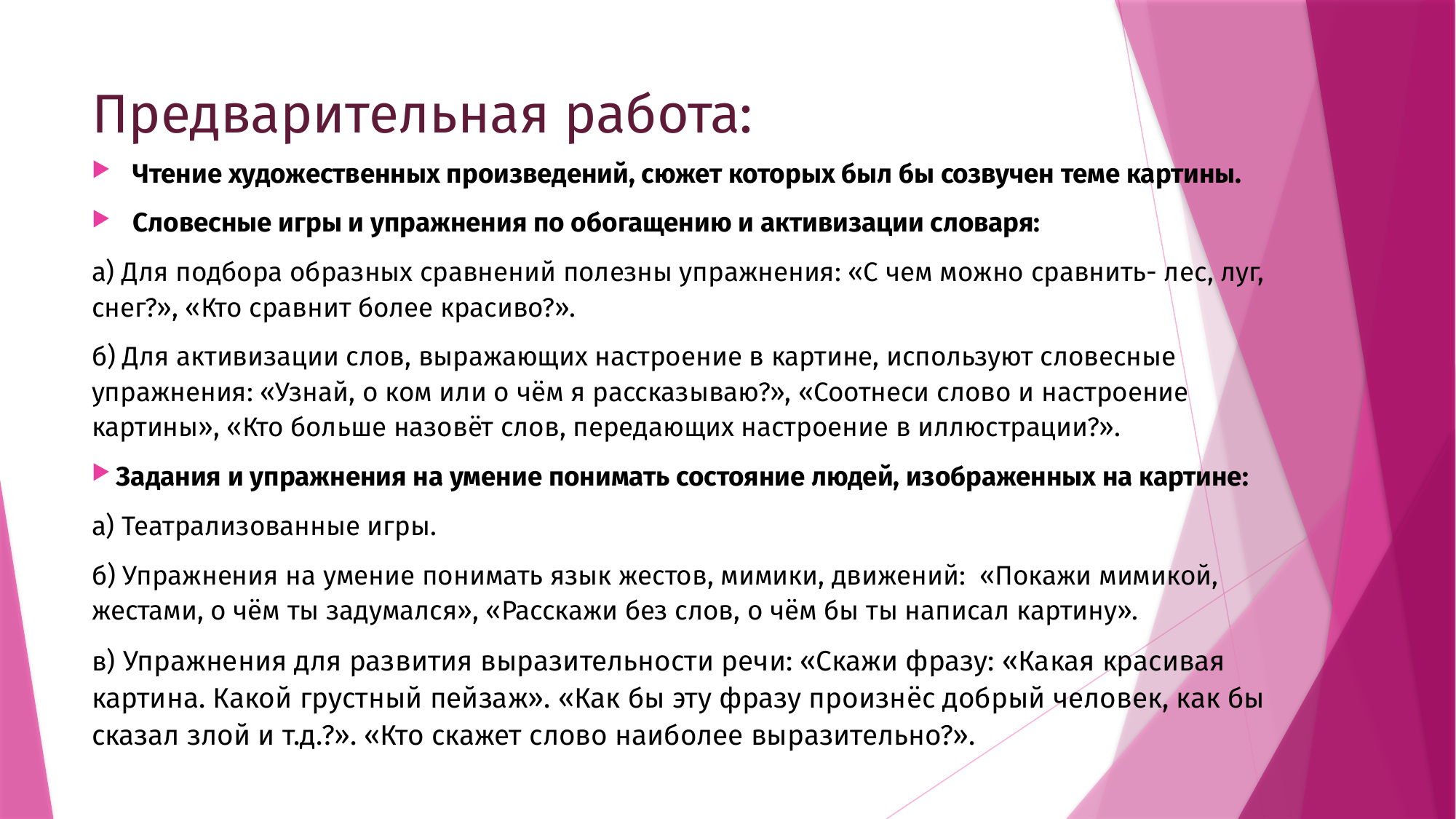

# Предварительная работа:
Чтение художественных произведений, сюжет которых был бы созвучен теме картины.
Словесные игры и упражнения по обогащению и активизации словаря:
а) Для подбора образных сравнений полезны упражнения: «С чем можно сравнить- лес, луг, снег?», «Кто сравнит более красиво?».
б) Для активизации слов, выражающих настроение в картине, используют словесные упражнения: «Узнай, о ком или о чём я рассказываю?», «Соотнеси слово и настроение картины», «Кто больше назовёт слов, передающих настроение в иллюстрации?».
 Задания и упражнения на умение понимать состояние людей, изображенных на картине:
а) Театрализованные игры.
б) Упражнения на умение понимать язык жестов, мимики, движений:  «Покажи мимикой, жестами, о чём ты задумался», «Расскажи без слов, о чём бы ты написал картину».
в) Упражнения для развития выразительности речи: «Скажи фразу: «Какая красивая картина. Какой грустный пейзаж». «Как бы эту фразу произнёс добрый человек, как бы сказал злой и т.д.?». «Кто скажет слово наиболее выразительно?».